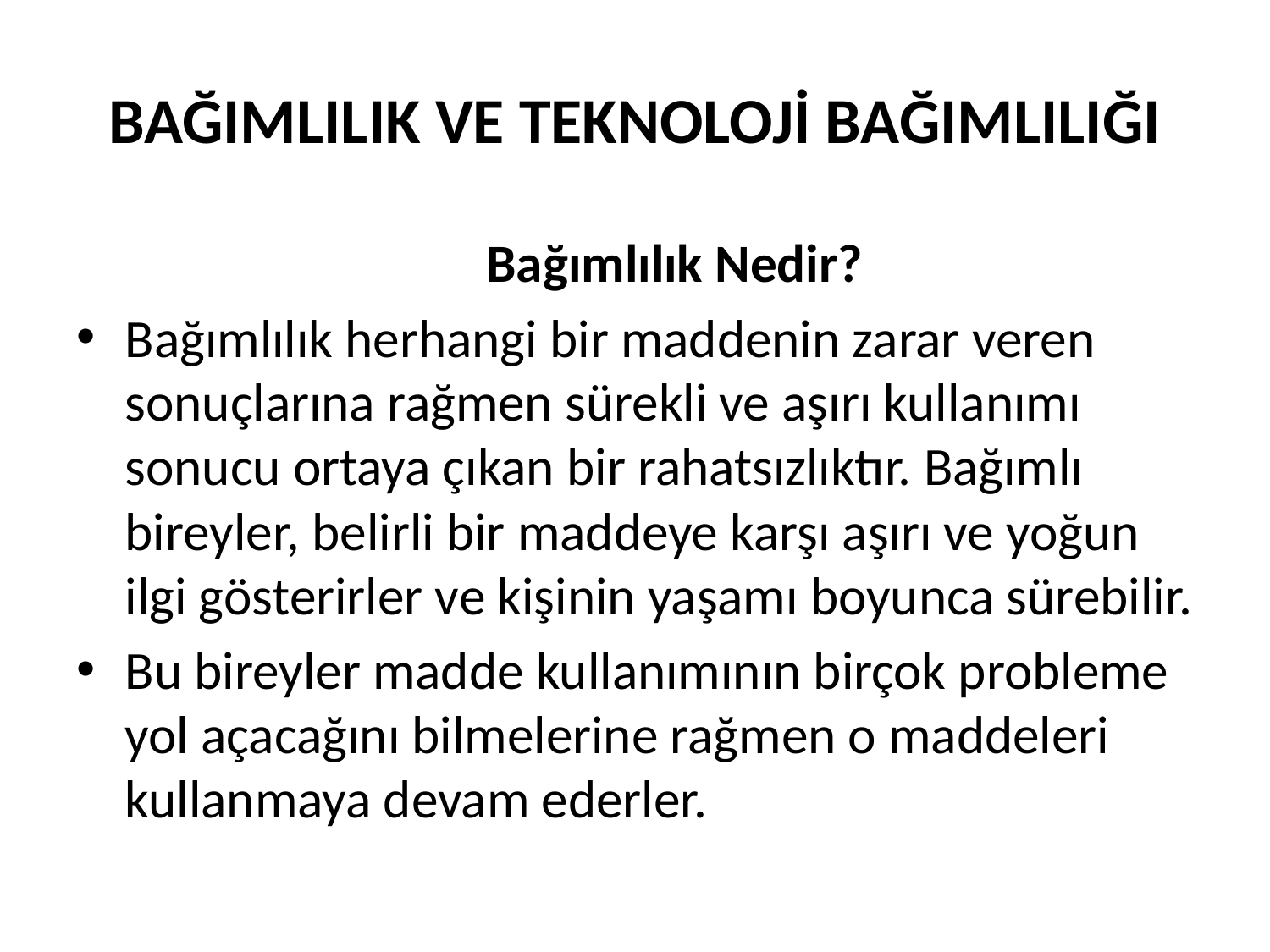

# BAĞIMLILIK VE TEKNOLOJİ BAĞIMLILIĞI
                                  Bağımlılık Nedir?
Bağımlılık herhangi bir maddenin zarar veren sonuçlarına rağmen sürekli ve aşırı kullanımı sonucu ortaya çıkan bir rahatsızlıktır. Bağımlı bireyler, belirli bir maddeye karşı aşırı ve yoğun ilgi gösterirler ve kişinin yaşamı boyunca sürebilir.
Bu bireyler madde kullanımının birçok probleme yol açacağını bilmelerine rağmen o maddeleri kullanmaya devam ederler.